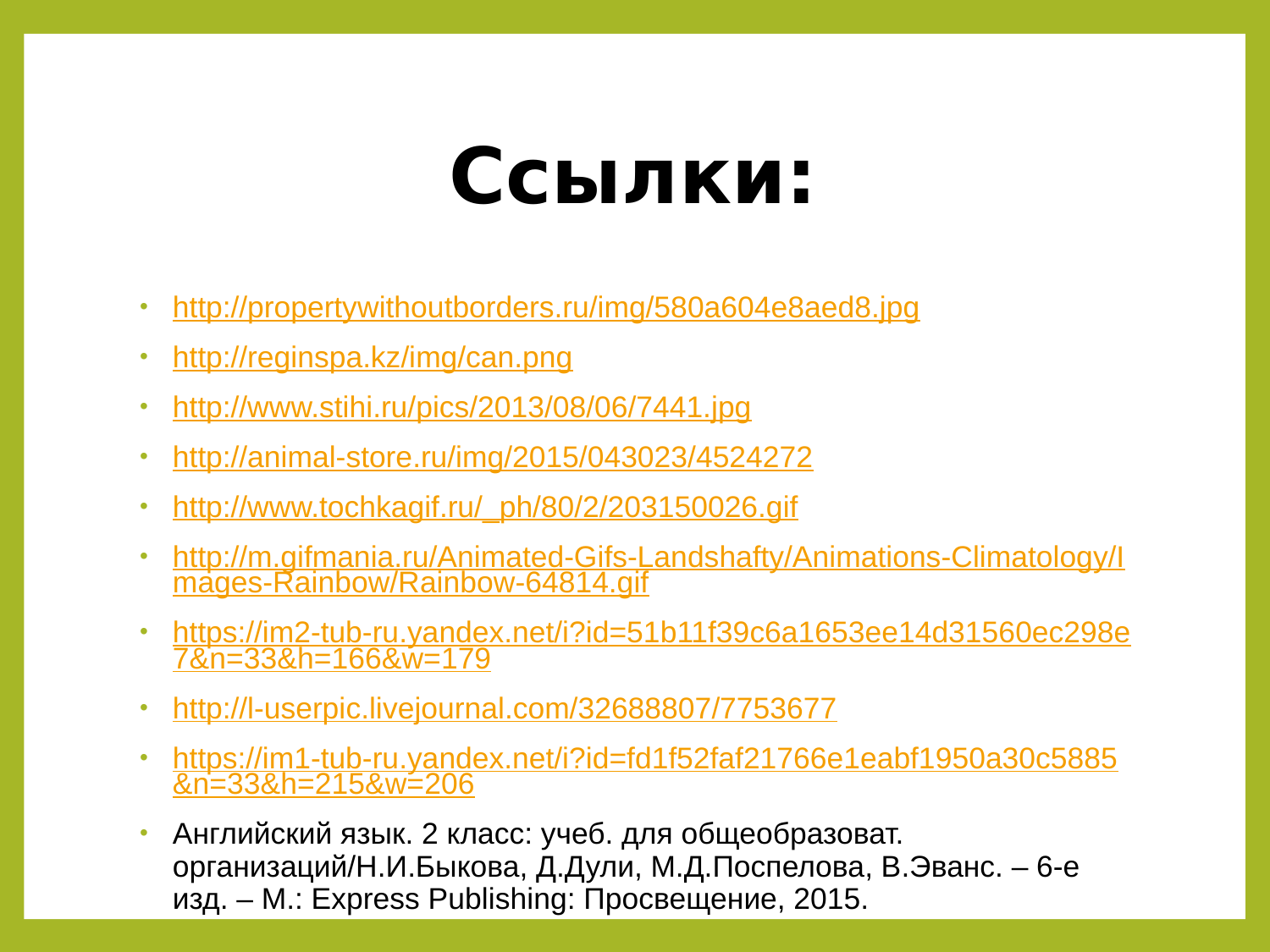

# Ссылки:
http://propertywithoutborders.ru/img/580a604e8aed8.jpg
http://reginspa.kz/img/can.png
http://www.stihi.ru/pics/2013/08/06/7441.jpg
http://animal-store.ru/img/2015/043023/4524272
http://www.tochkagif.ru/_ph/80/2/203150026.gif
http://m.gifmania.ru/Animated-Gifs-Landshafty/Animations-Climatology/Images-Rainbow/Rainbow-64814.gif
https://im2-tub-ru.yandex.net/i?id=51b11f39c6a1653ee14d31560ec298e7&n=33&h=166&w=179
http://l-userpic.livejournal.com/32688807/7753677
https://im1-tub-ru.yandex.net/i?id=fd1f52faf21766e1eabf1950a30c5885&n=33&h=215&w=206
Английский язык. 2 класс: учеб. для общеобразоват. организаций/Н.И.Быкова, Д.Дули, М.Д.Поспелова, В.Эванс. – 6-е изд. – М.: Express Publishing: Просвещение, 2015.